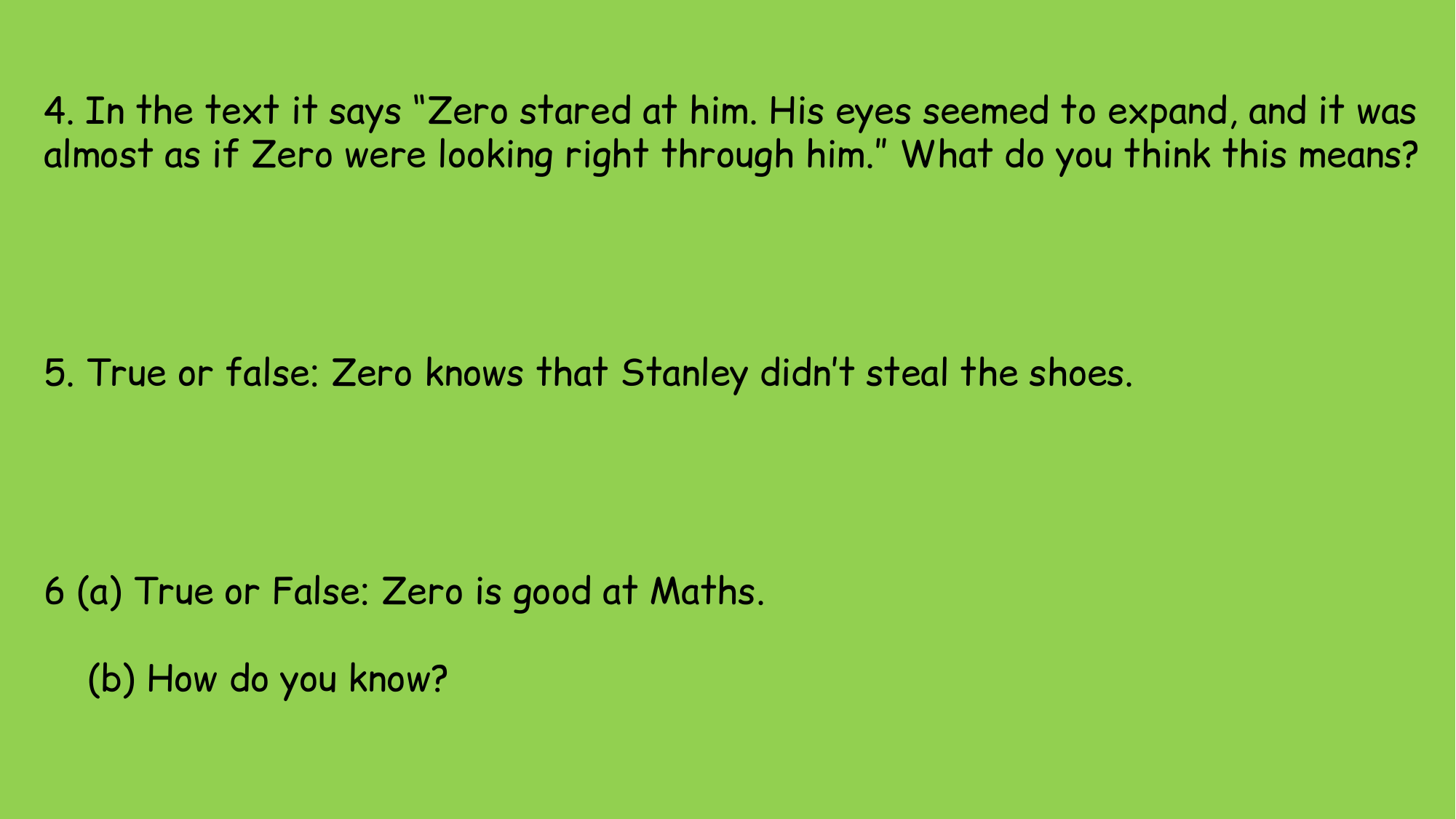

4. In the text it says “Zero stared at him. His eyes seemed to expand, and it was almost as if Zero were looking right through him.” What do you think this means?

5. True or false: Zero knows that Stanley didn’t steal the shoes.

6 (a) True or False: Zero is good at Maths.

    (b) How do you know?